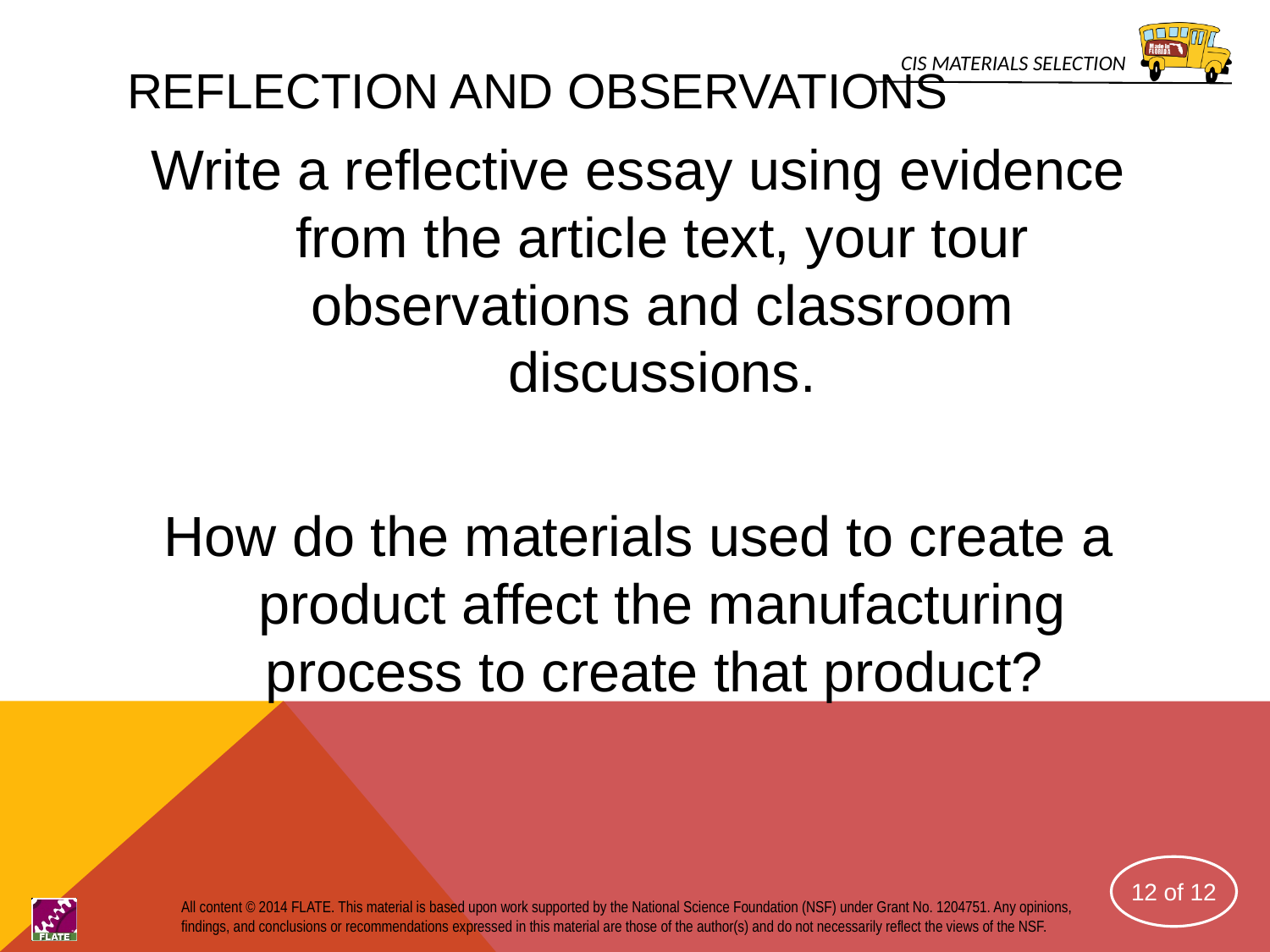

# Reflection and observations
Write a reflective essay using evidence from the article text, your tour observations and classroom discussions.

How do the materials used to create a product affect the manufacturing process to create that product?

12 of 12